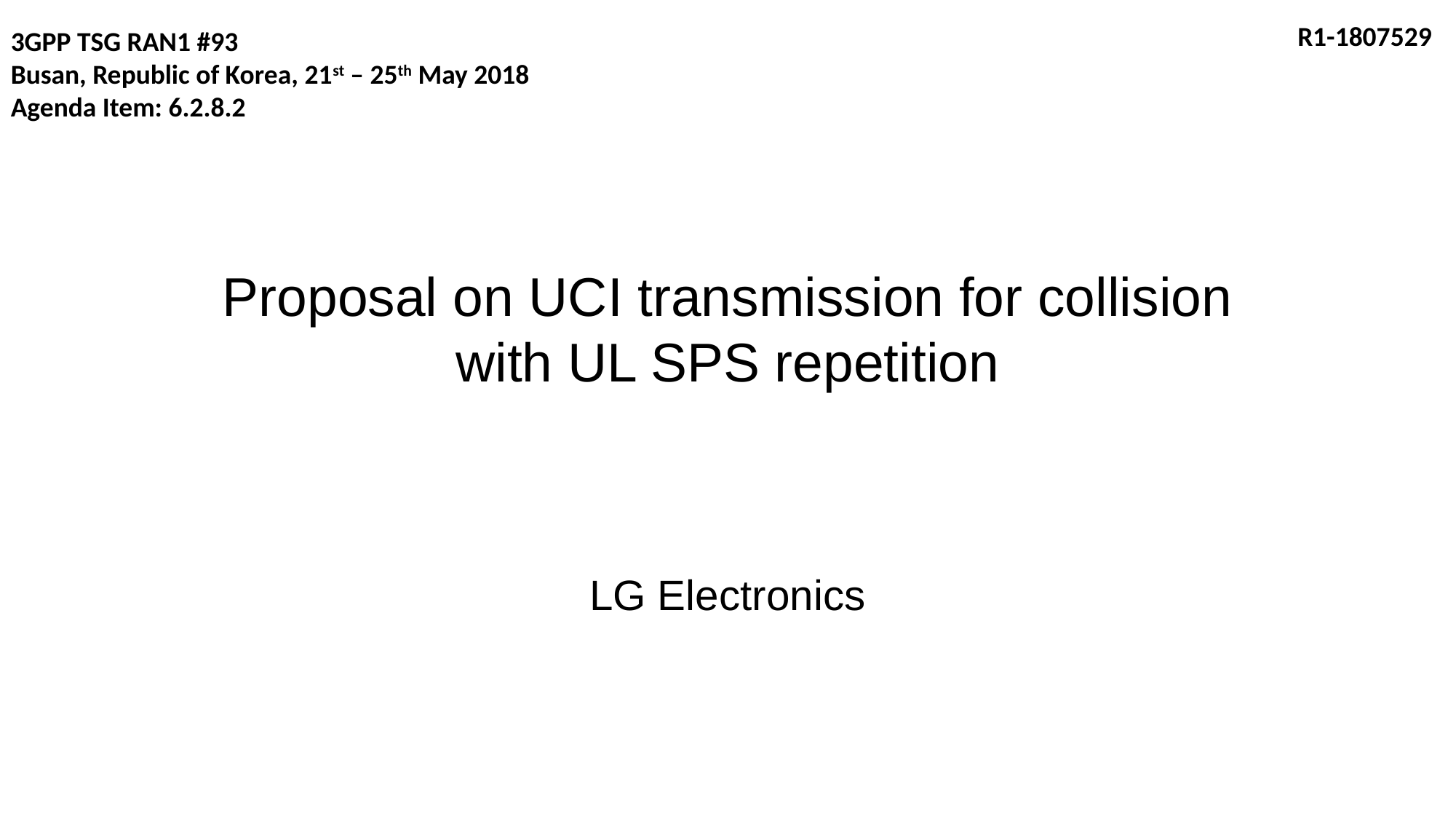

R1-1807529
3GPP TSG RAN1 #93
Busan, Republic of Korea, 21st – 25th May 2018
Agenda Item: 6.2.8.2

Proposal on UCI transmission for collision with UL SPS repetition
LG Electronics